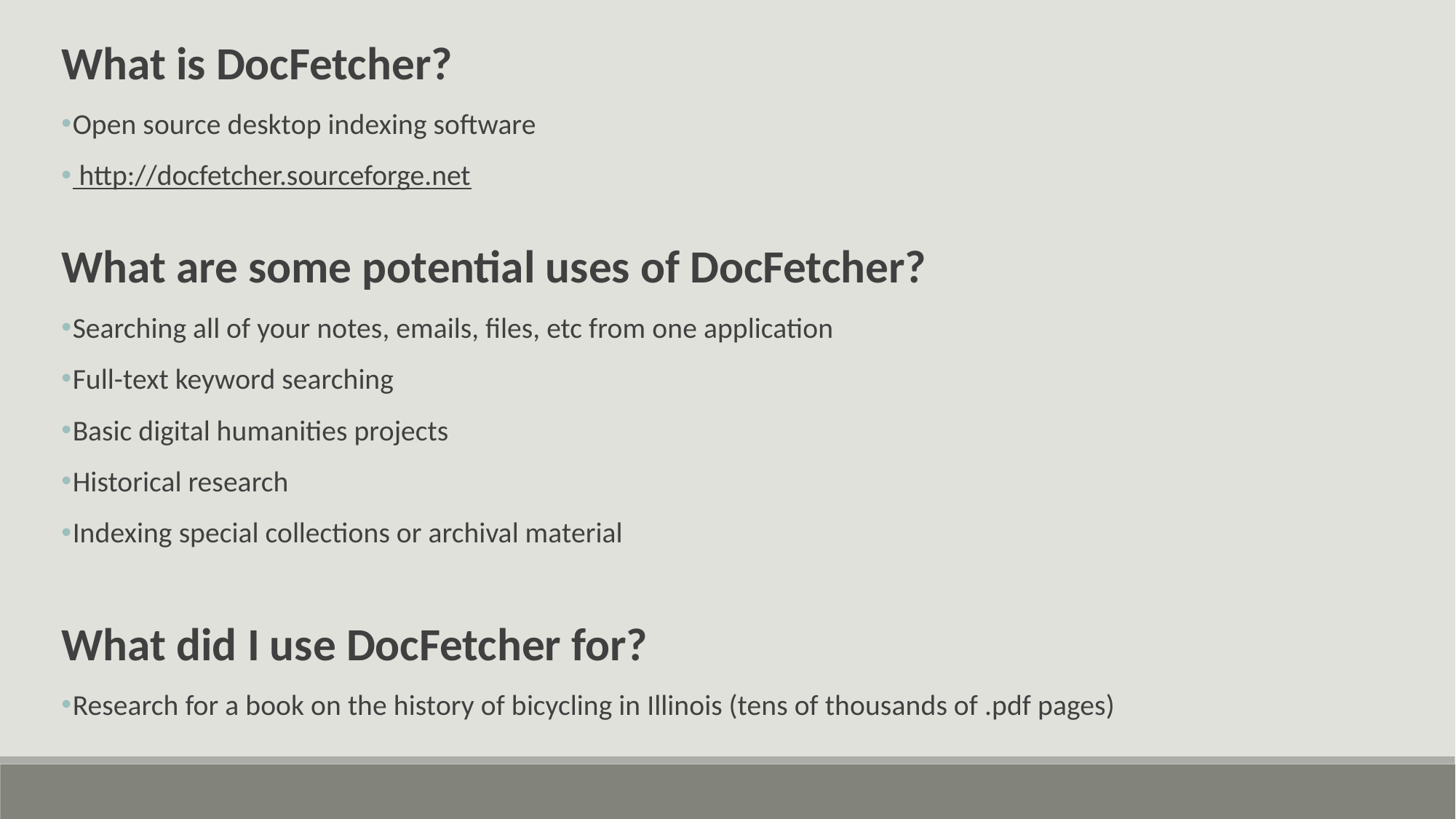

What is DocFetcher?
Open source desktop indexing software
 http://docfetcher.sourceforge.net
What are some potential uses of DocFetcher?
Searching all of your notes, emails, files, etc from one application
Full-text keyword searching
Basic digital humanities projects
Historical research
Indexing special collections or archival material

What did I use DocFetcher for?
Research for a book on the history of bicycling in Illinois (tens of thousands of .pdf pages)